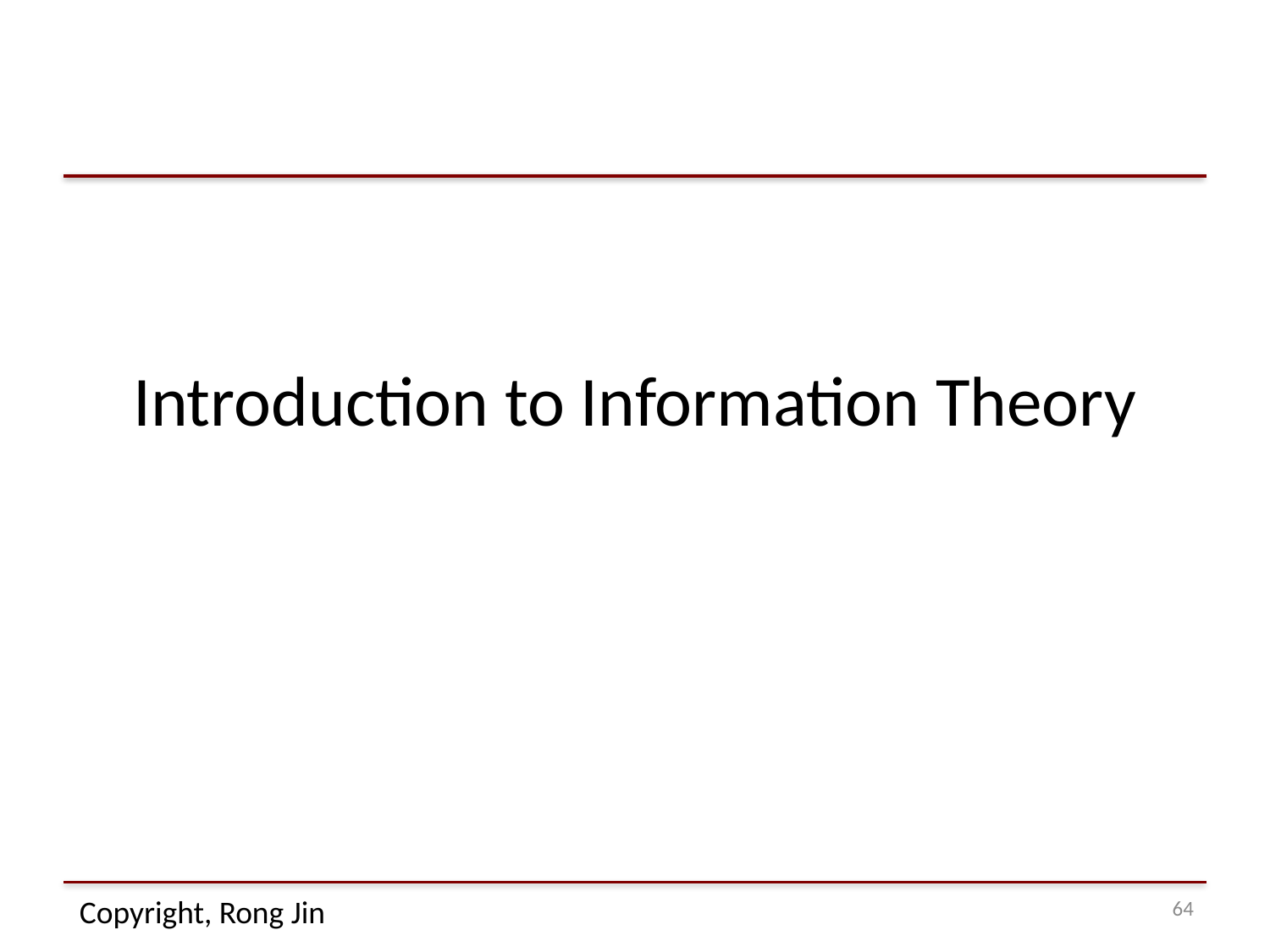

# Introduction to Information Theory
64
Copyright, Rong Jin